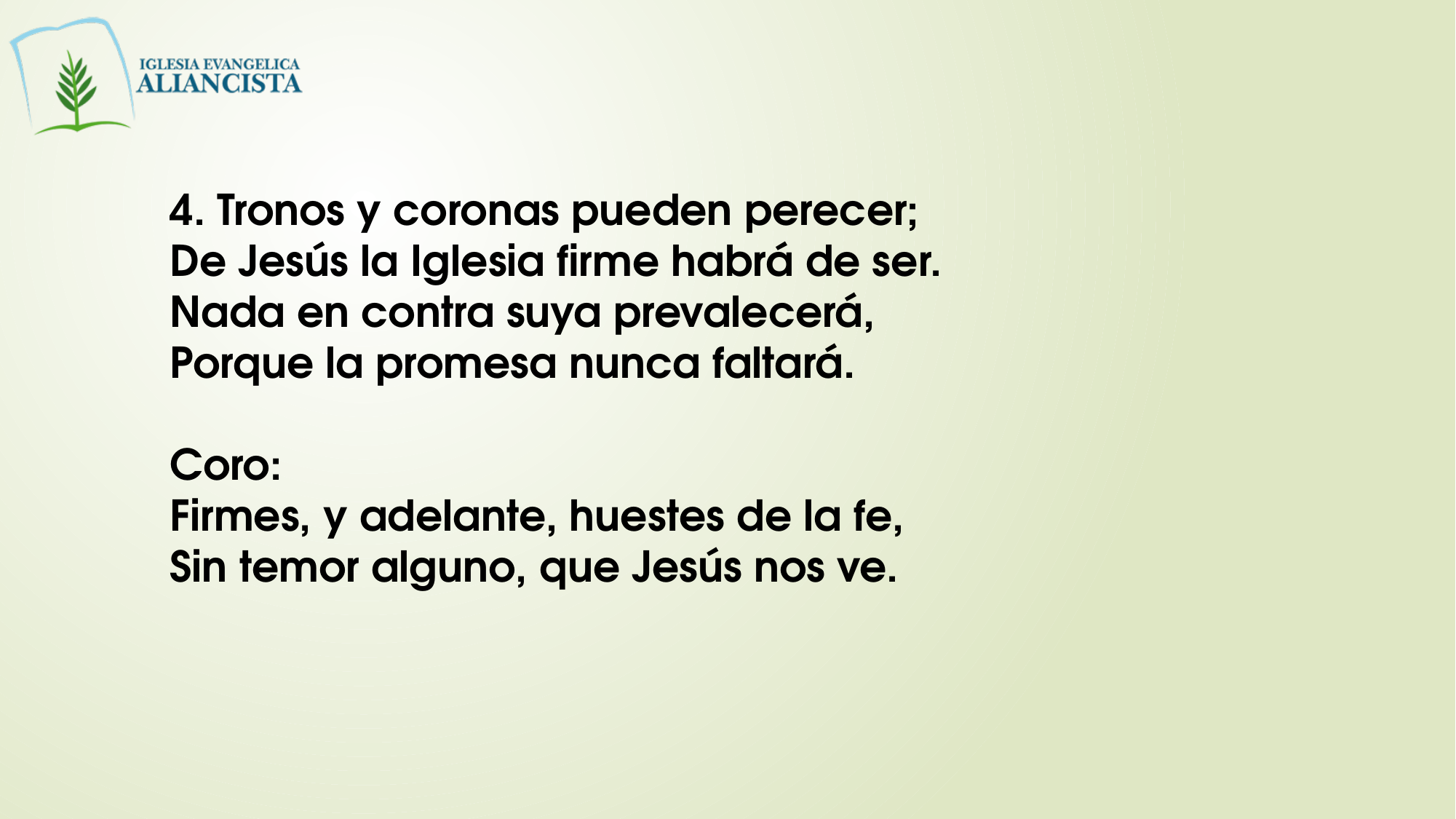

4. Tronos y coronas pueden perecer;
De Jesús la Iglesia firme habrá de ser.
Nada en contra suya prevalecerá,
Porque la promesa nunca faltará.

Coro:
Firmes, y adelante, huestes de la fe,
Sin temor alguno, que Jesús nos ve.